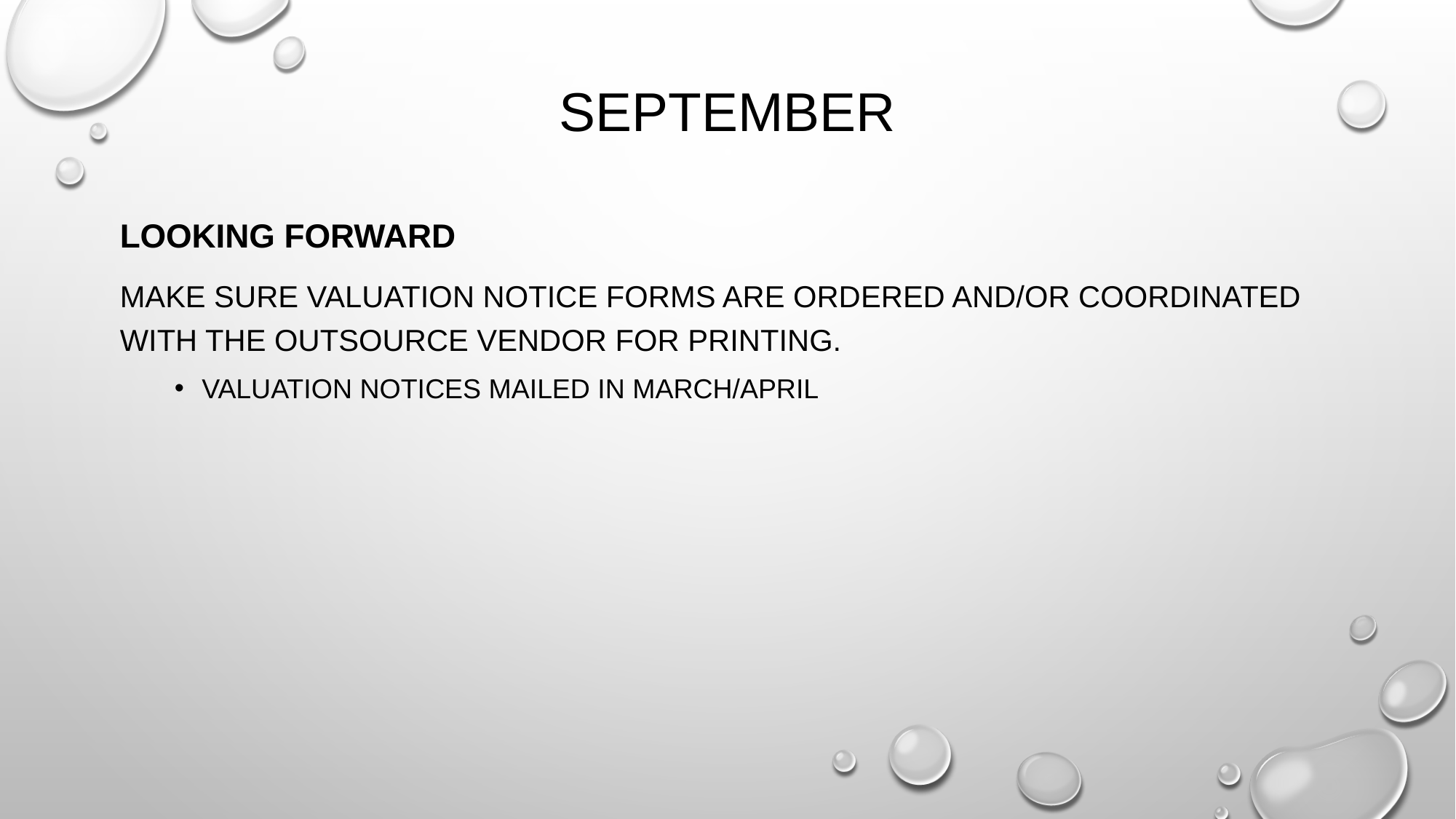

# september
LOOKING FORWARD
Make sure valuation notice forms are ordered and/or coordinated with the outsource vendor for printing.
VALUATION NOTICES MAILED IN MARCH/APRIL